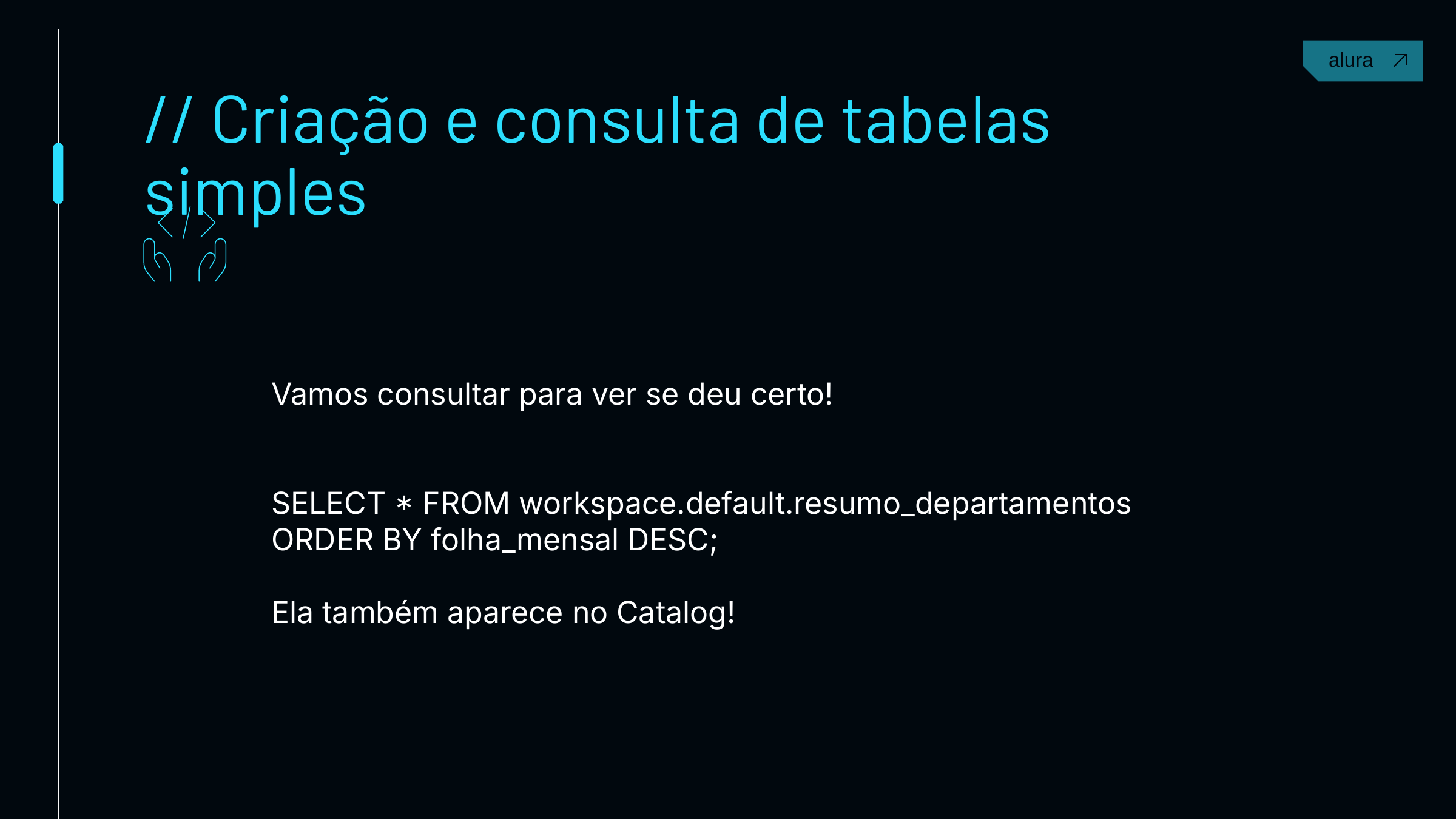

Contact
// Criação e consulta de tabelas simples

Vamos consultar para ver se deu certo!

SELECT * FROM workspace.default.resumo_departamentos
ORDER BY folha_mensal DESC;

Ela também aparece no Catalog!